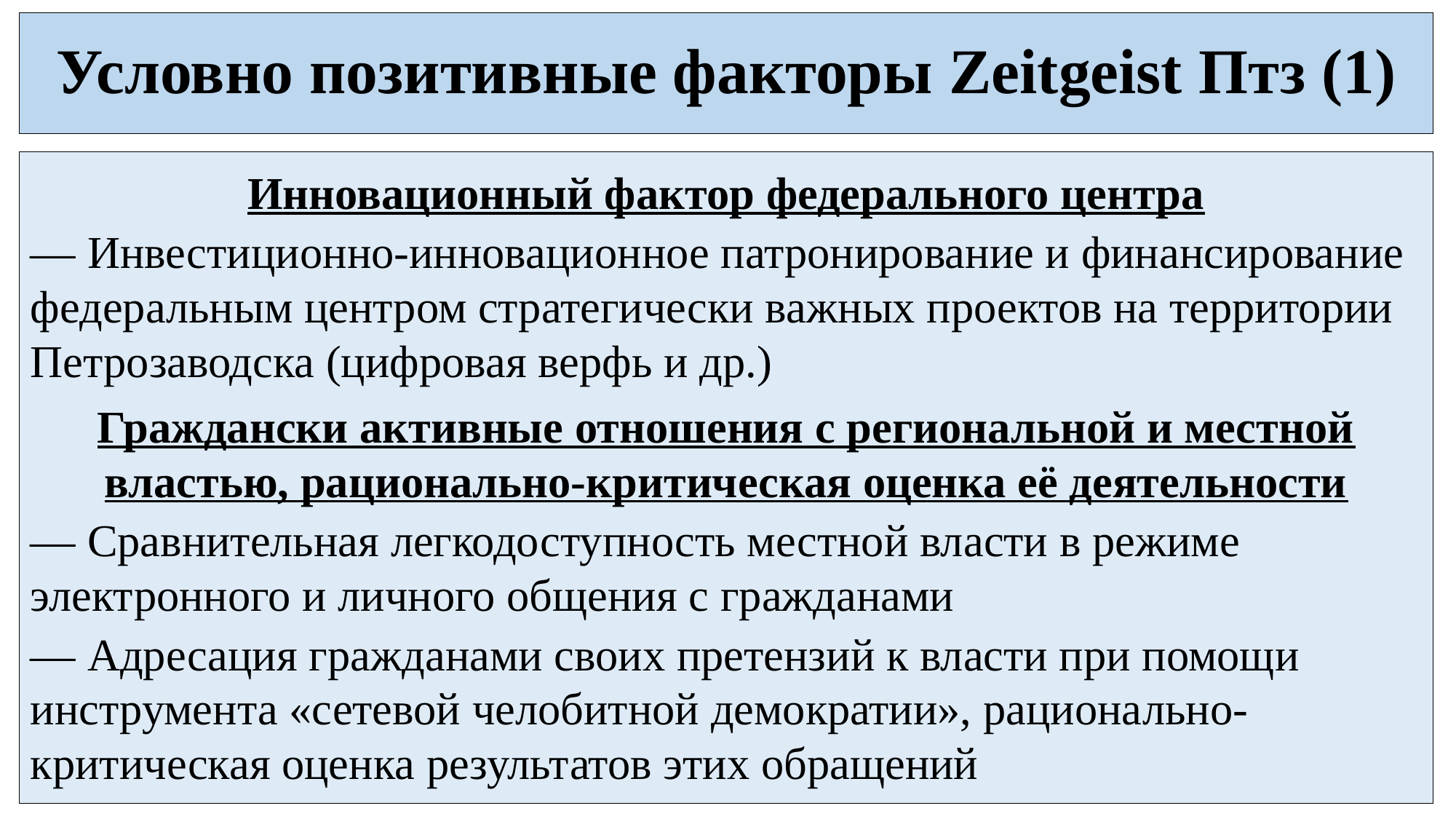

# Условно позитивные факторы Zeitgeist Птз (1)

Инновационный фактор федерального центра
— Инвестиционно-инновационное патронирование и финансирование федеральным центром стратегически важных проектов на территории Петрозаводска (цифровая верфь и др.)

Граждански активные отношения с региональной и местной властью, рационально-критическая оценка её деятельности
— Сравнительная легкодоступность местной власти в режиме электронного и личного общения с гражданами
— Адресация гражданами своих претензий к власти при помощи инструмента «сетевой челобитной демократии», рационально-критическая оценка результатов этих обращений